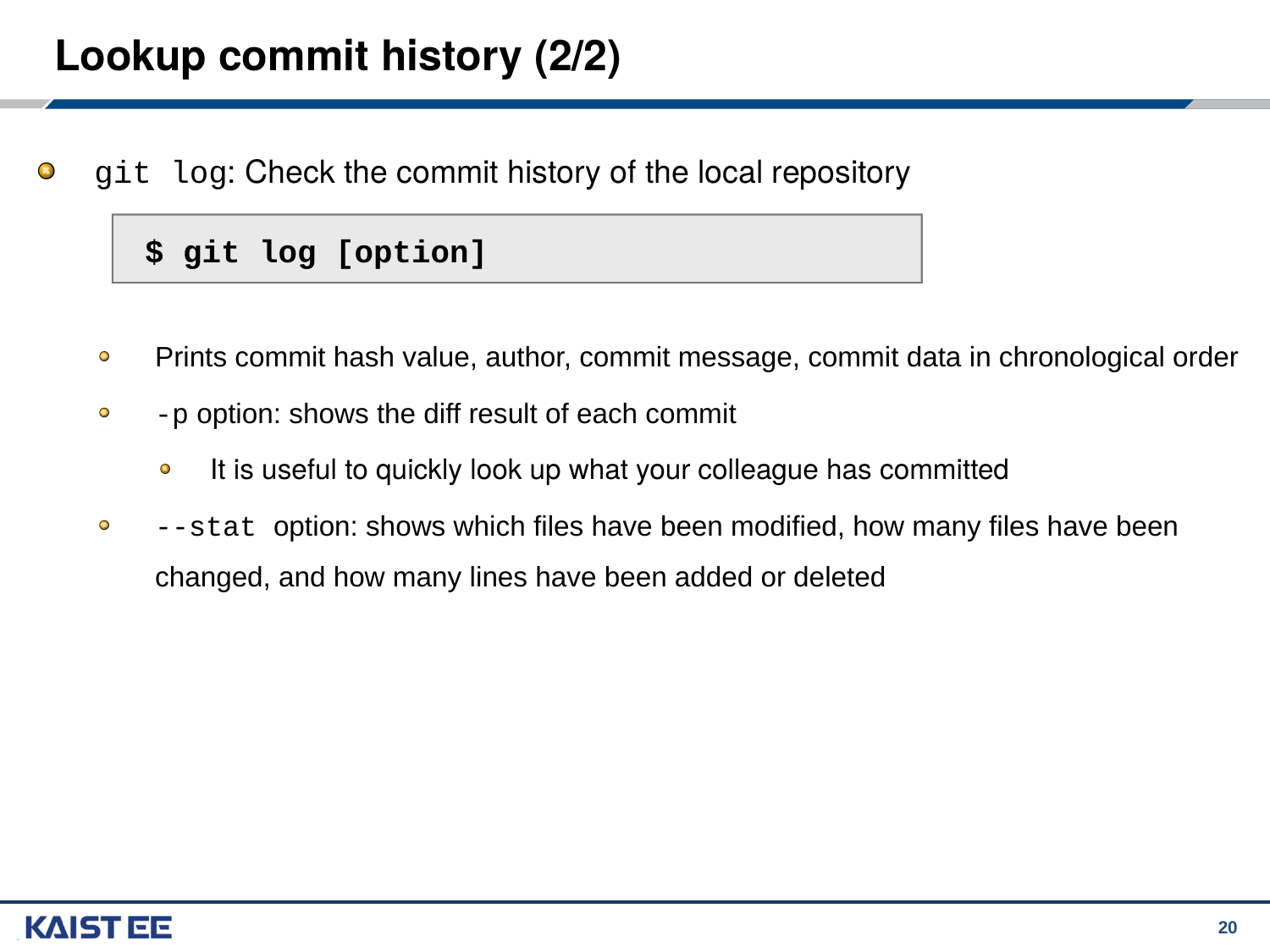

# Lookup commit history (2/2)
git log: Check the commit history of the local repository

Prints commit hash value, author, commit message, commit data in chronological order
-p option: shows the diff result of each commit
It is useful to quickly look up what your colleague has committed
--stat option: shows which files have been modified, how many files have been changed, and how many lines have been added or deleted

$ git log [option]